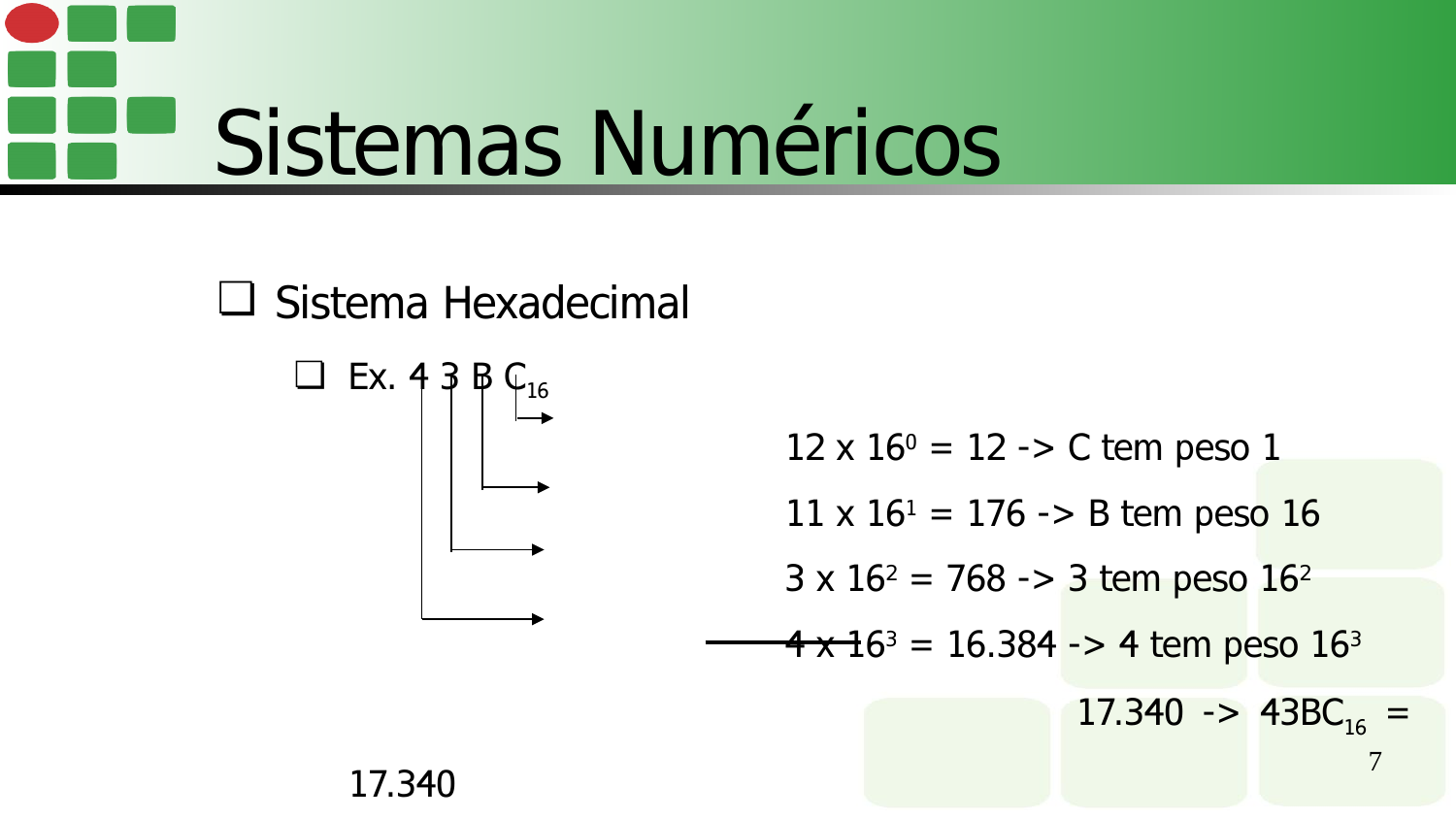

Sistemas Numéricos
Sistema Hexadecimal
Ex. 4 3 B C16
			12 x 160 = 12 -> C tem peso 1
			11 x 161 = 176 -> B tem peso 16
			3 x 162 = 768 -> 3 tem peso 162
			4 x 163 = 16.384 -> 4 tem peso 163
					17.340 -> 43BC16 = 17.340
O número decimal pode ser representado sem o índice.
7